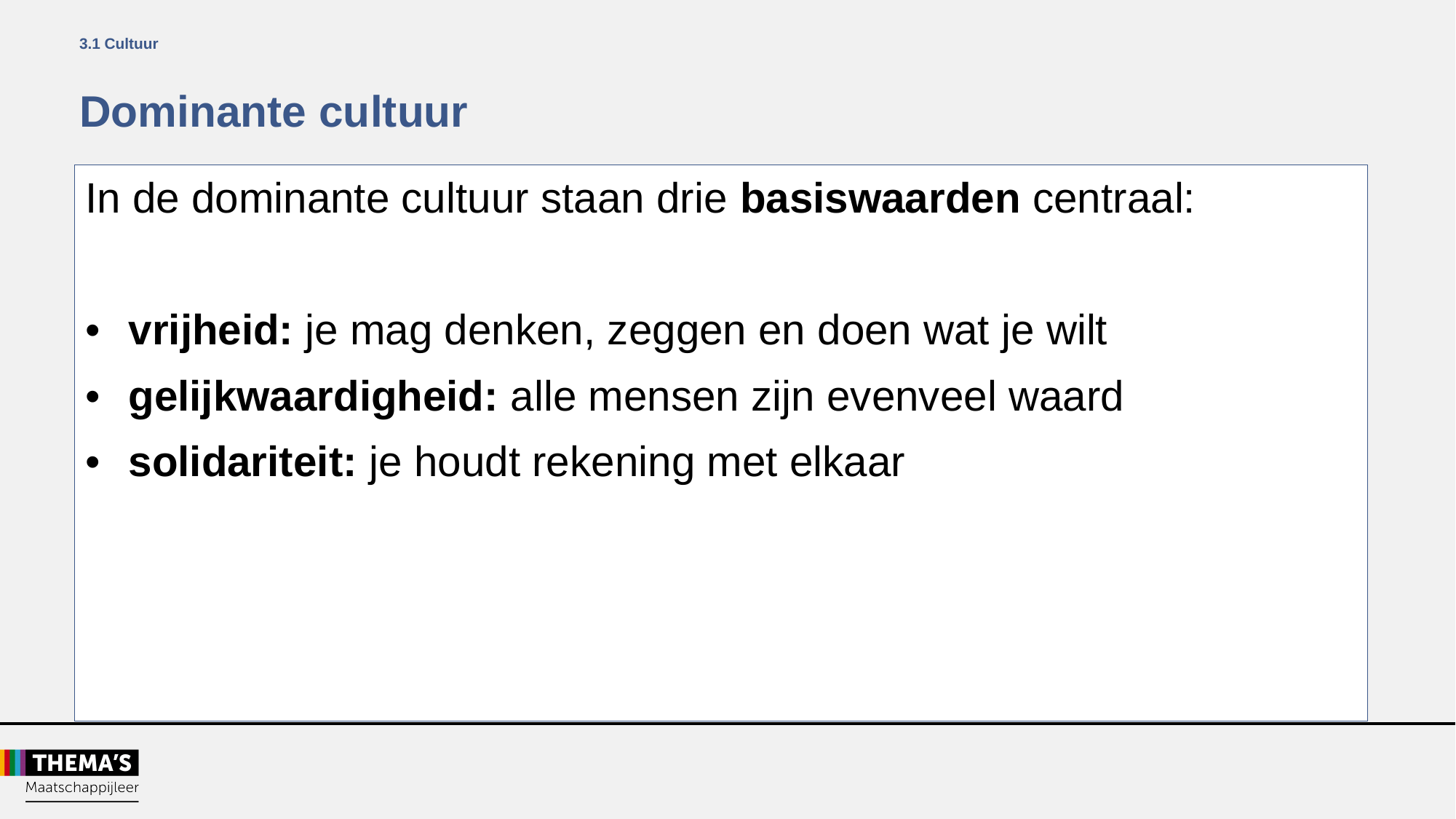

3.1 Cultuur
Dominante cultuur
In de dominante cultuur staan drie basiswaarden centraal:

•	vrijheid: je mag denken, zeggen en doen wat je wilt
•	gelijkwaardigheid: alle mensen zijn evenveel waard
•	solidariteit: je houdt rekening met elkaar